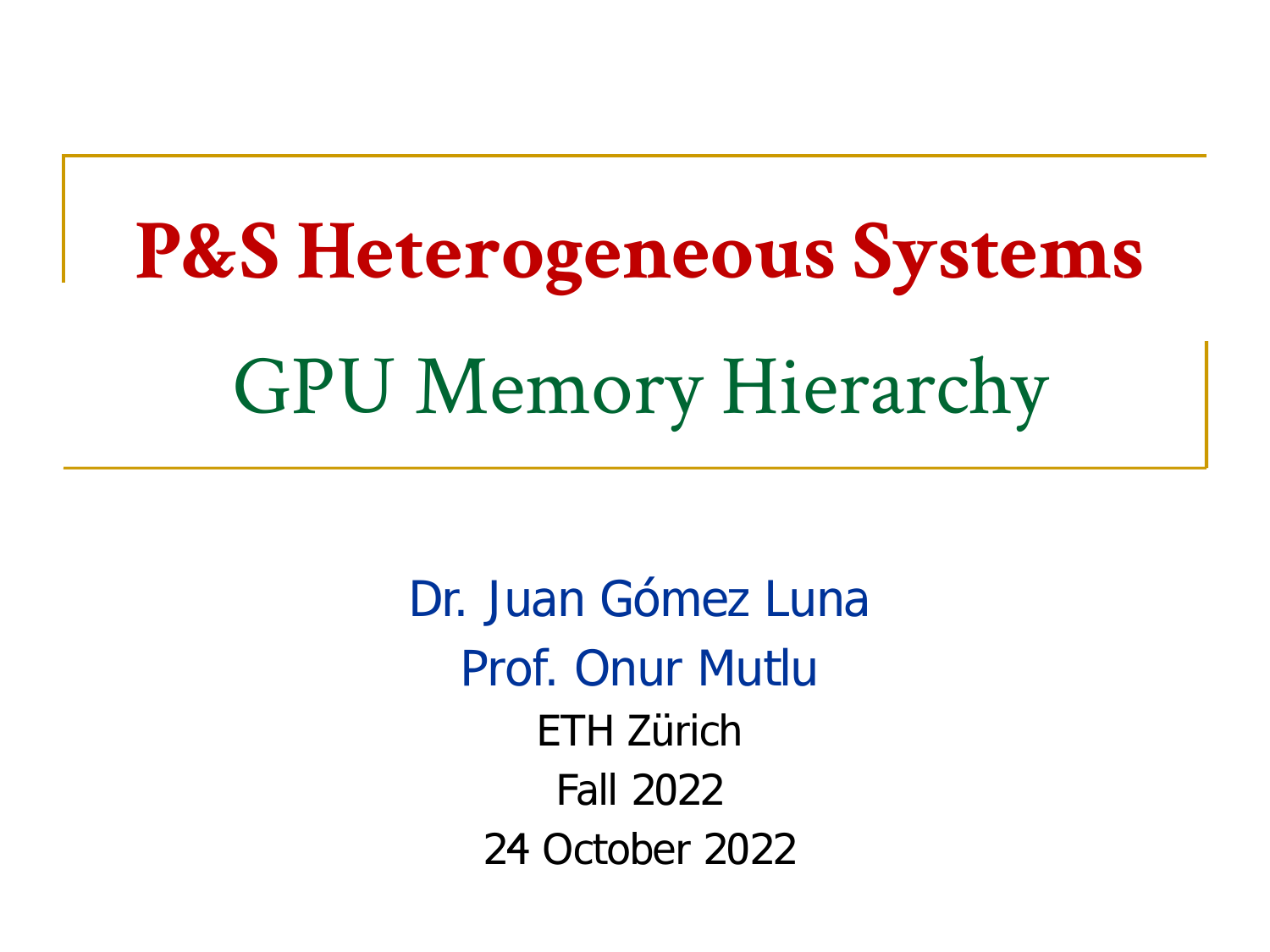

# P&S Heterogeneous Systems GPU Memory Hierarchy
Dr. Juan Gómez Luna
Prof. Onur Mutlu
ETH Zürich
Fall 2022
24 October 2022